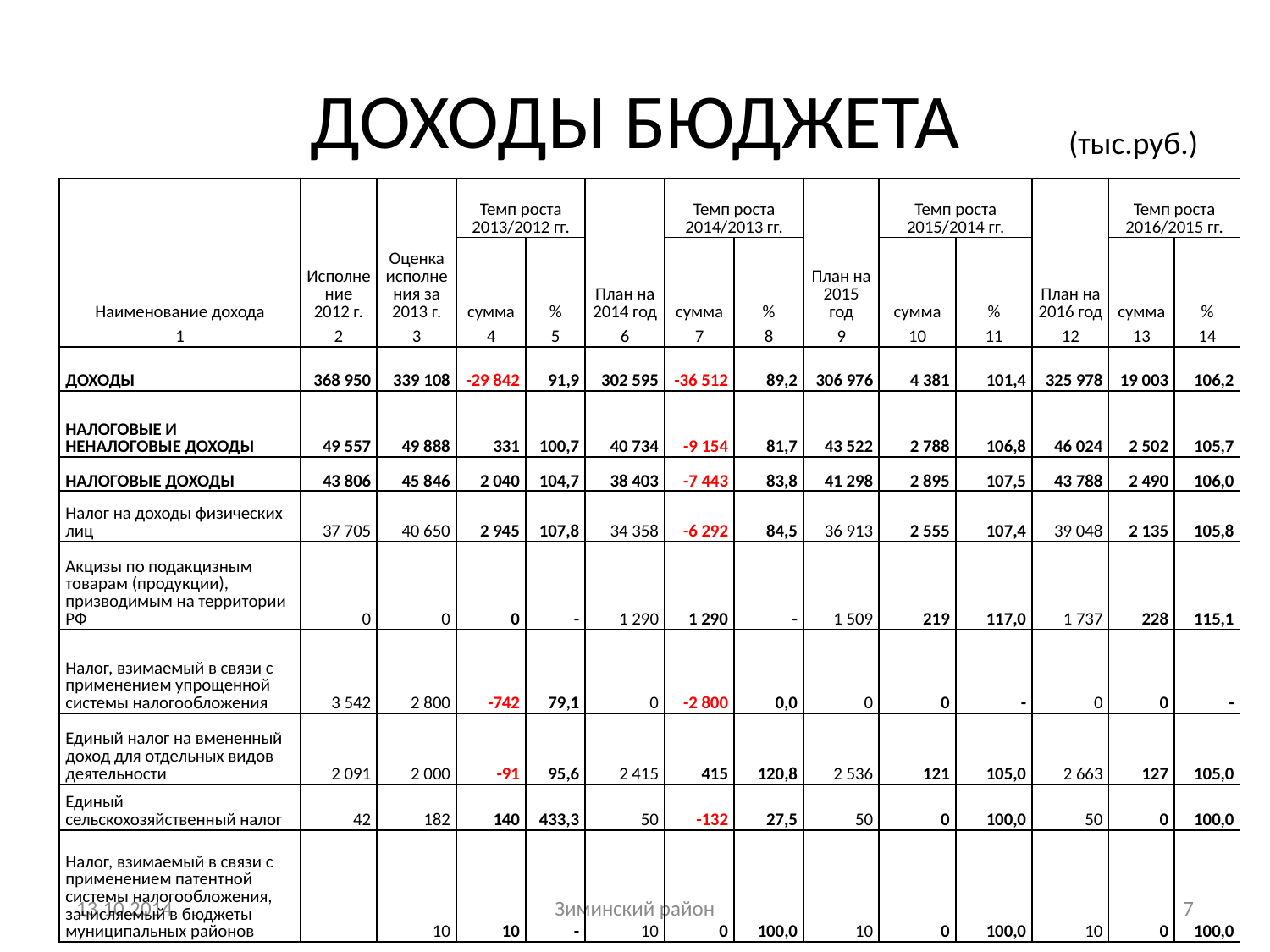

# ДОХОДЫ БЮДЖЕТА
(тыс.руб.)
| Наименование дохода | Исполнение 2012 г. | Оценка исполнения за 2013 г. | Темп роста 2013/2012 гг. |  | План на 2014 год | Темп роста 2014/2013 гг. |  | План на 2015 год | Темп роста 2015/2014 гг. |  | План на 2016 год | Темп роста 2016/2015 гг. |  |
| --- | --- | --- | --- | --- | --- | --- | --- | --- | --- | --- | --- | --- | --- |
|  |  |  | сумма | % |  | сумма | % |  | сумма | % |  | сумма | % |
| 1 | 2 | 3 | 4 | 5 | 6 | 7 | 8 | 9 | 10 | 11 | 12 | 13 | 14 |
| ДОХОДЫ | 368 950 | 339 108 | -29 842 | 91,9 | 302 595 | -36 512 | 89,2 | 306 976 | 4 381 | 101,4 | 325 978 | 19 003 | 106,2 |
| НАЛОГОВЫЕ И НЕНАЛОГОВЫЕ ДОХОДЫ | 49 557 | 49 888 | 331 | 100,7 | 40 734 | -9 154 | 81,7 | 43 522 | 2 788 | 106,8 | 46 024 | 2 502 | 105,7 |
| НАЛОГОВЫЕ ДОХОДЫ | 43 806 | 45 846 | 2 040 | 104,7 | 38 403 | -7 443 | 83,8 | 41 298 | 2 895 | 107,5 | 43 788 | 2 490 | 106,0 |
| Налог на доходы физических лиц | 37 705 | 40 650 | 2 945 | 107,8 | 34 358 | -6 292 | 84,5 | 36 913 | 2 555 | 107,4 | 39 048 | 2 135 | 105,8 |
| Акцизы по подакцизным товарам (продукции), призводимым на территории РФ | 0 | 0 | 0 | - | 1 290 | 1 290 | - | 1 509 | 219 | 117,0 | 1 737 | 228 | 115,1 |
| Налог, взимаемый в связи с применением упрощенной системы налогообложения | 3 542 | 2 800 | -742 | 79,1 | 0 | -2 800 | 0,0 | 0 | 0 | - | 0 | 0 | - |
| Единый налог на вмененный доход для отдельных видов деятельности | 2 091 | 2 000 | -91 | 95,6 | 2 415 | 415 | 120,8 | 2 536 | 121 | 105,0 | 2 663 | 127 | 105,0 |
| Единый сельскохозяйственный налог | 42 | 182 | 140 | 433,3 | 50 | -132 | 27,5 | 50 | 0 | 100,0 | 50 | 0 | 100,0 |
| Налог, взимаемый в связи с применением патентной системы налогообложения, зачисляемый в бюджеты муниципальных районов |  | 10 | 10 | - | 10 | 0 | 100,0 | 10 | 0 | 100,0 | 10 | 0 | 100,0 |
13.10.2014
Зиминский район
7